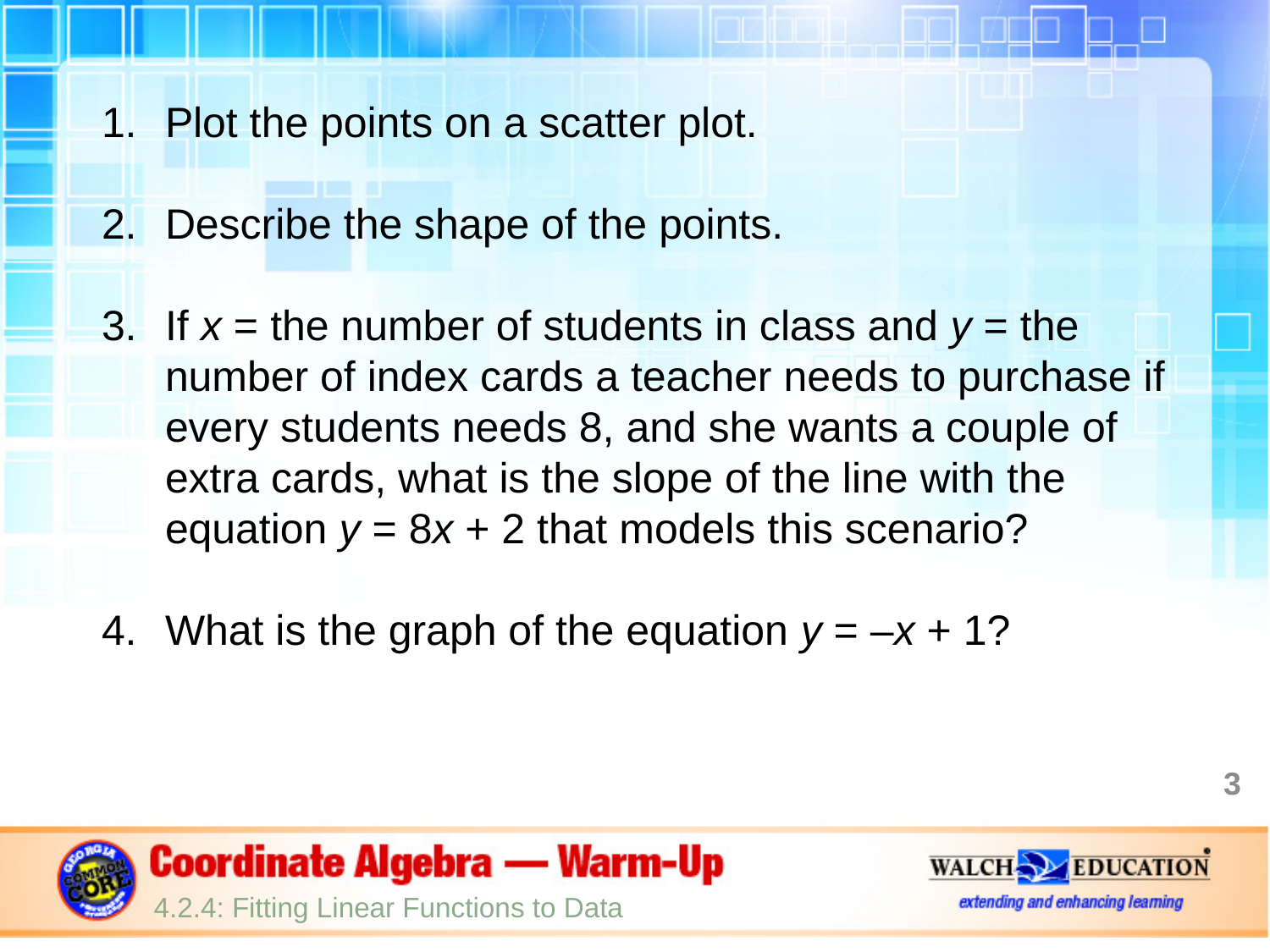

Plot the points on a scatter plot.
Describe the shape of the points.
If x = the number of students in class and y = the number of index cards a teacher needs to purchase if every students needs 8, and she wants a couple of extra cards, what is the slope of the line with the equation y = 8x + 2 that models this scenario?
What is the graph of the equation y = –x + 1?

3
4.2.4: Fitting Linear Functions to Data